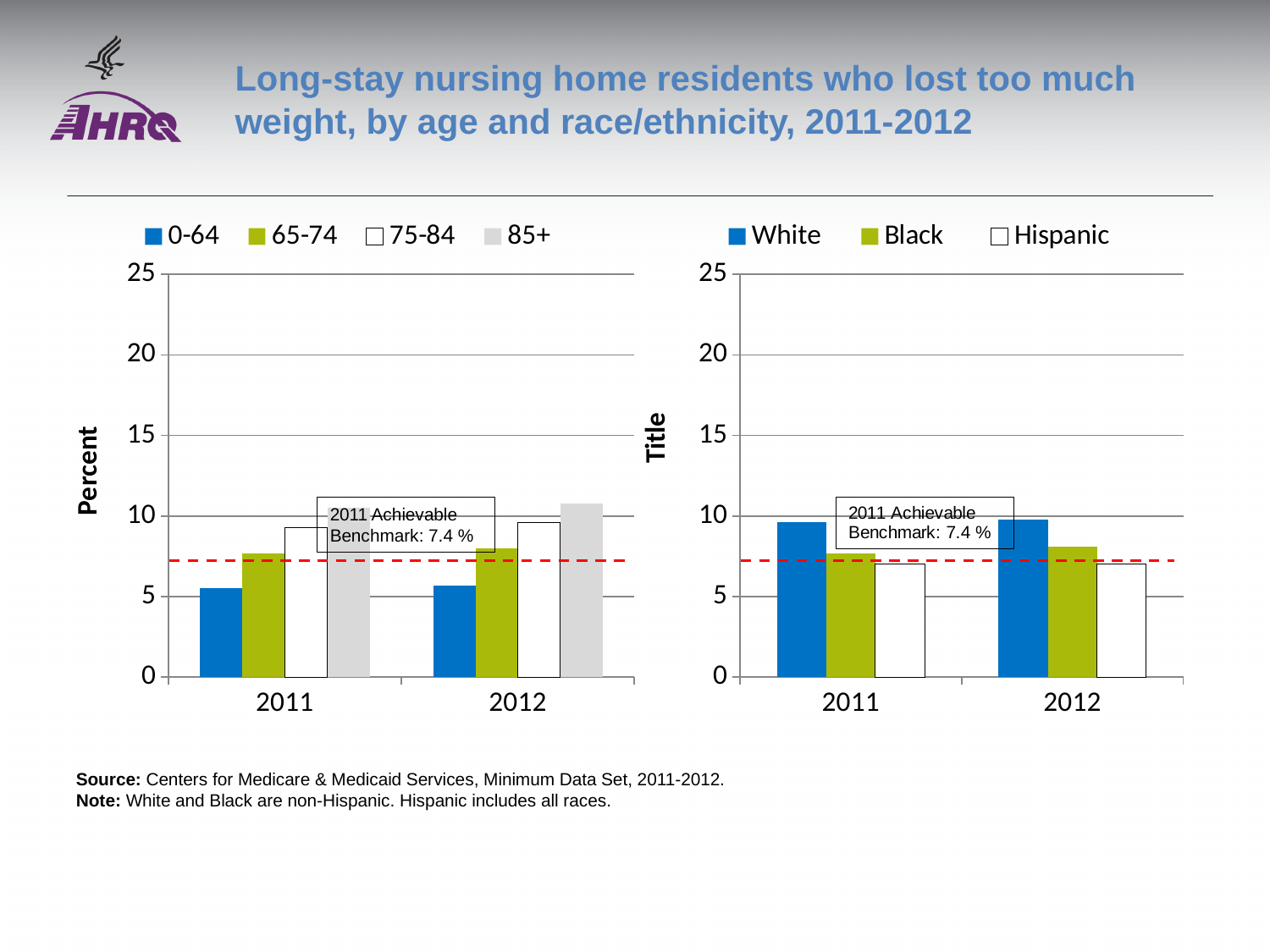

# Long-stay nursing home residents who lost too much weight, by age and race/ethnicity, 2011-2012

### Chart

| Category | 0-64 | 65-74 | 75-84 | 85+ |
|---|---|---|---|---|
| 2011 | 5.5 | 7.7 | 9.3 | 10.5 |
| 2012 | 5.7 | 8.0 | 9.6 | 10.8 |

### Chart

| Category | White | Black  | Hispanic |
|---|---|---|---|
| 2011 | 9.6 | 7.7 | 7.0 |
| 2012 | 9.8 | 8.1 | 7.0 |
2011 Achievable Benchmark: 7.4 %
Source: Centers for Medicare & Medicaid Services, Minimum Data Set, 2011-2012.
Note: White and Black are non-Hispanic. Hispanic includes all races.